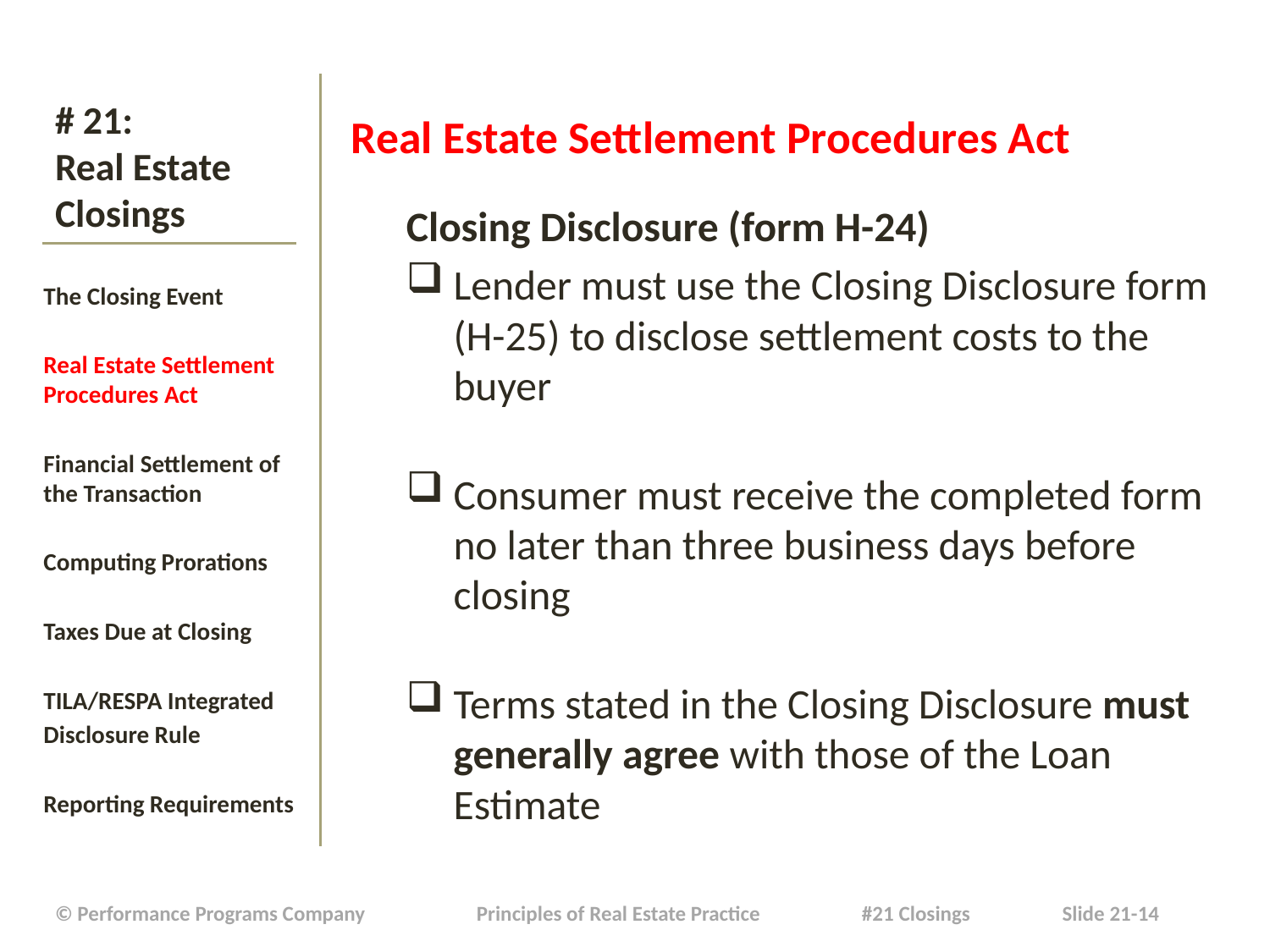

Real Estate Settlement Procedures Act

Closing Disclosure (form H-24)
Lender must use the Closing Disclosure form (H-25) to disclose settlement costs to the buyer
Consumer must receive the completed form no later than three business days before closing
Terms stated in the Closing Disclosure must generally agree with those of the Loan Estimate

# # 21: Real Estate Closings

The Closing Event

Real Estate Settlement Procedures Act

Financial Settlement of the Transaction

Computing Prorations

Taxes Due at Closing

TILA/RESPA Integrated
Disclosure Rule

Reporting Requirements

| © Performance Programs Company Principles of Real Estate Practice #21 Closings Slide 21-14 |
| --- |